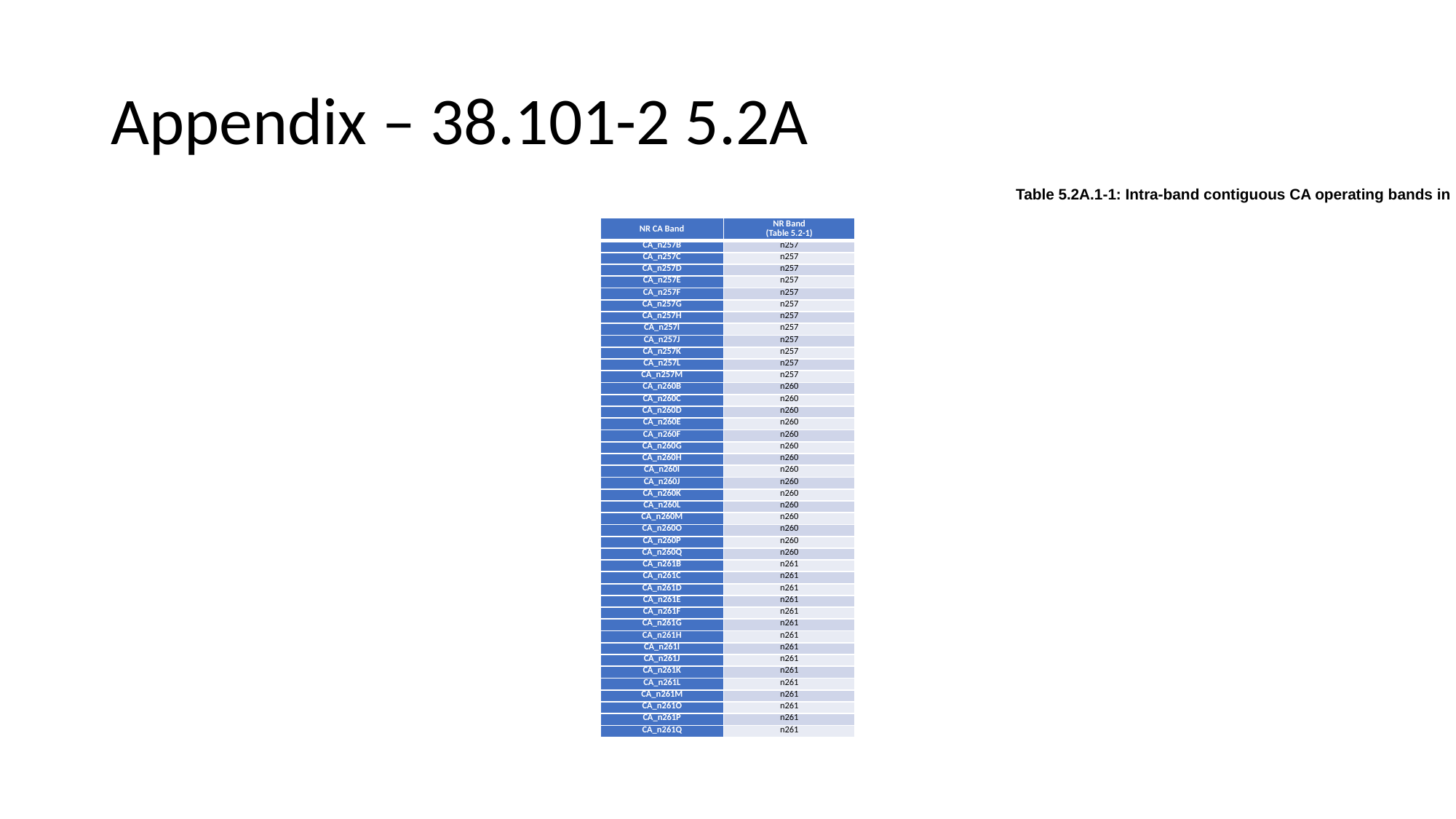

# Appendix – 38.101-2 5.2A
Table 5.2A.1-1: Intra-band contiguous CA operating bands in FR2

| NR CA Band | NR Band (Table 5.2-1) |
| --- | --- |
| CA\_n257B | n257 |
| CA\_n257C | n257 |
| CA\_n257D | n257 |
| CA\_n257E | n257 |
| CA\_n257F | n257 |
| CA\_n257G | n257 |
| CA\_n257H | n257 |
| CA\_n257I | n257 |
| CA\_n257J | n257 |
| CA\_n257K | n257 |
| CA\_n257L | n257 |
| CA\_n257M | n257 |
| CA\_n260B | n260 |
| CA\_n260C | n260 |
| CA\_n260D | n260 |
| CA\_n260E | n260 |
| CA\_n260F | n260 |
| CA\_n260G | n260 |
| CA\_n260H | n260 |
| CA\_n260I | n260 |
| CA\_n260J | n260 |
| CA\_n260K | n260 |
| CA\_n260L | n260 |
| CA\_n260M | n260 |
| CA\_n260O | n260 |
| CA\_n260P | n260 |
| CA\_n260Q | n260 |
| CA\_n261B | n261 |
| CA\_n261C | n261 |
| CA\_n261D | n261 |
| CA\_n261E | n261 |
| CA\_n261F | n261 |
| CA\_n261G | n261 |
| CA\_n261H | n261 |
| CA\_n261I | n261 |
| CA\_n261J | n261 |
| CA\_n261K | n261 |
| CA\_n261L | n261 |
| CA\_n261M | n261 |
| CA\_n261O | n261 |
| CA\_n261P | n261 |
| CA\_n261Q | n261 |